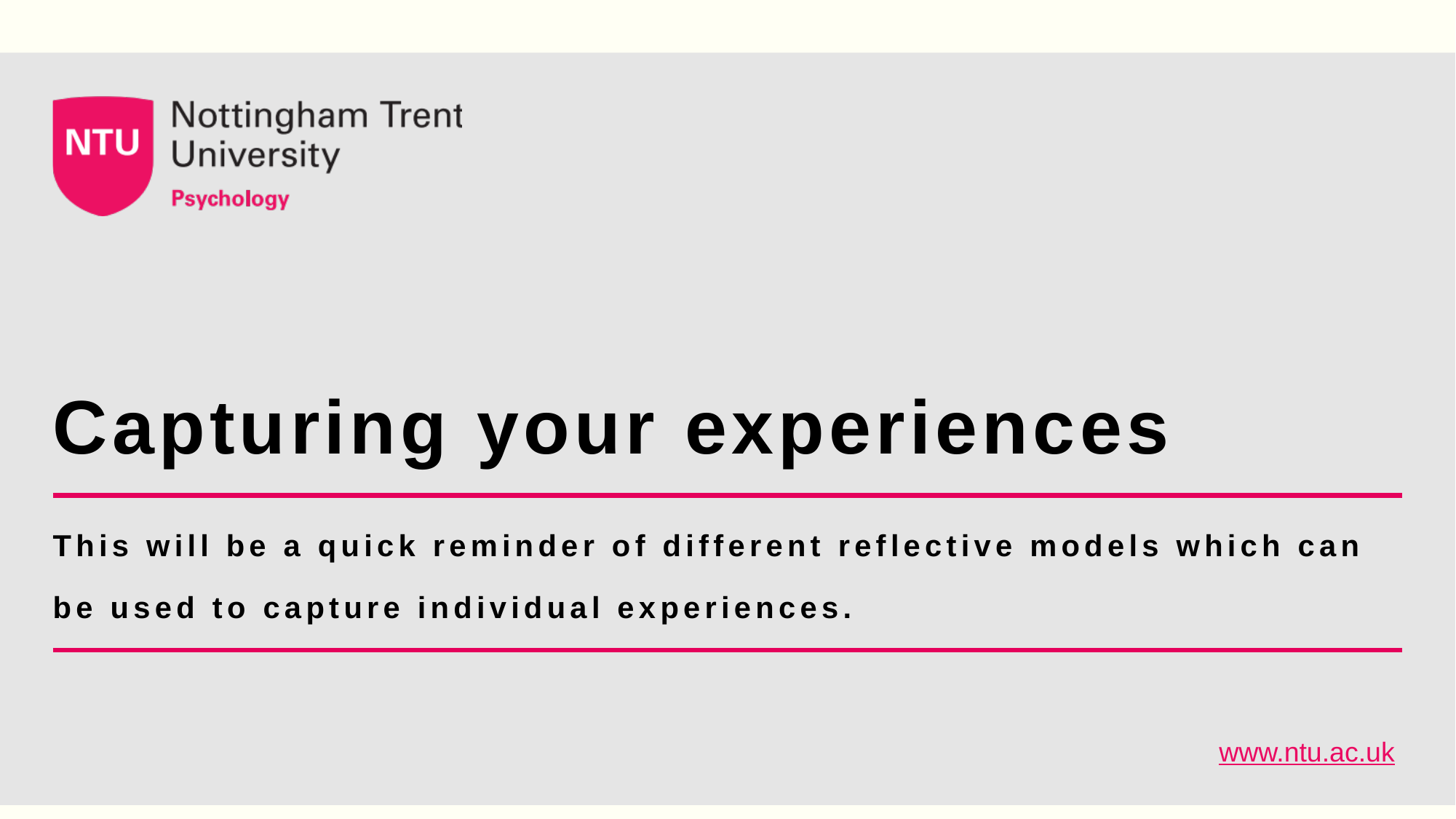

# Capturing your experiences
This will be a quick reminder of different reflective models which can be used to capture individual experiences.
www.ntu.ac.uk